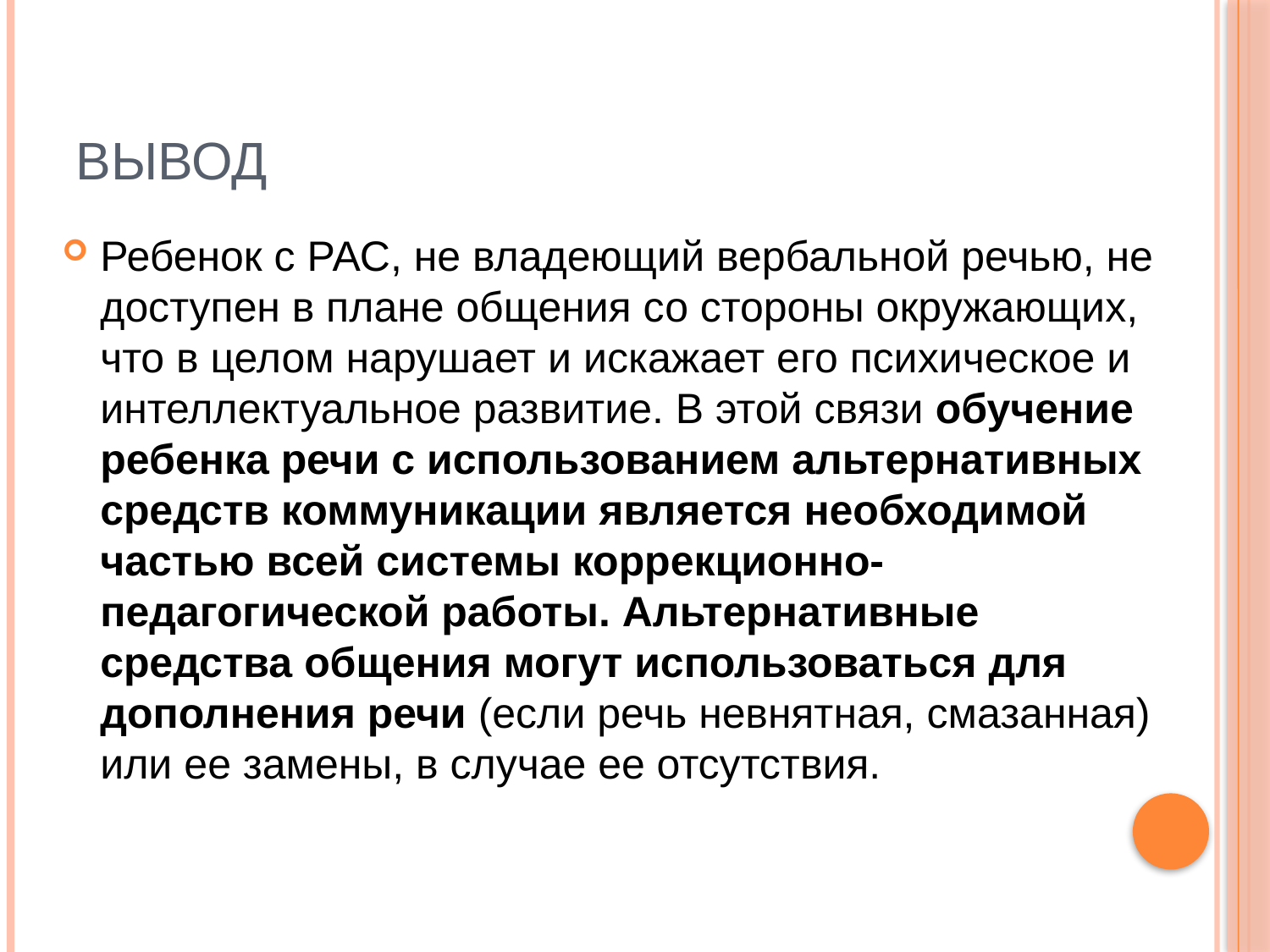

# ВЫВОД
Ребенок с РАС, не владеющий вербальной речью, не доступен в плане общения со стороны окружающих, что в целом нарушает и искажает его психическое и интеллектуальное развитие. В этой связи обучение ребенка речи с использованием альтернативных средств коммуникации является необходимой частью всей системы коррекционно-педагогической работы. Альтернативные средства общения могут использоваться для дополнения речи (если речь невнятная, смазанная) или ее замены, в случае ее отсутствия.